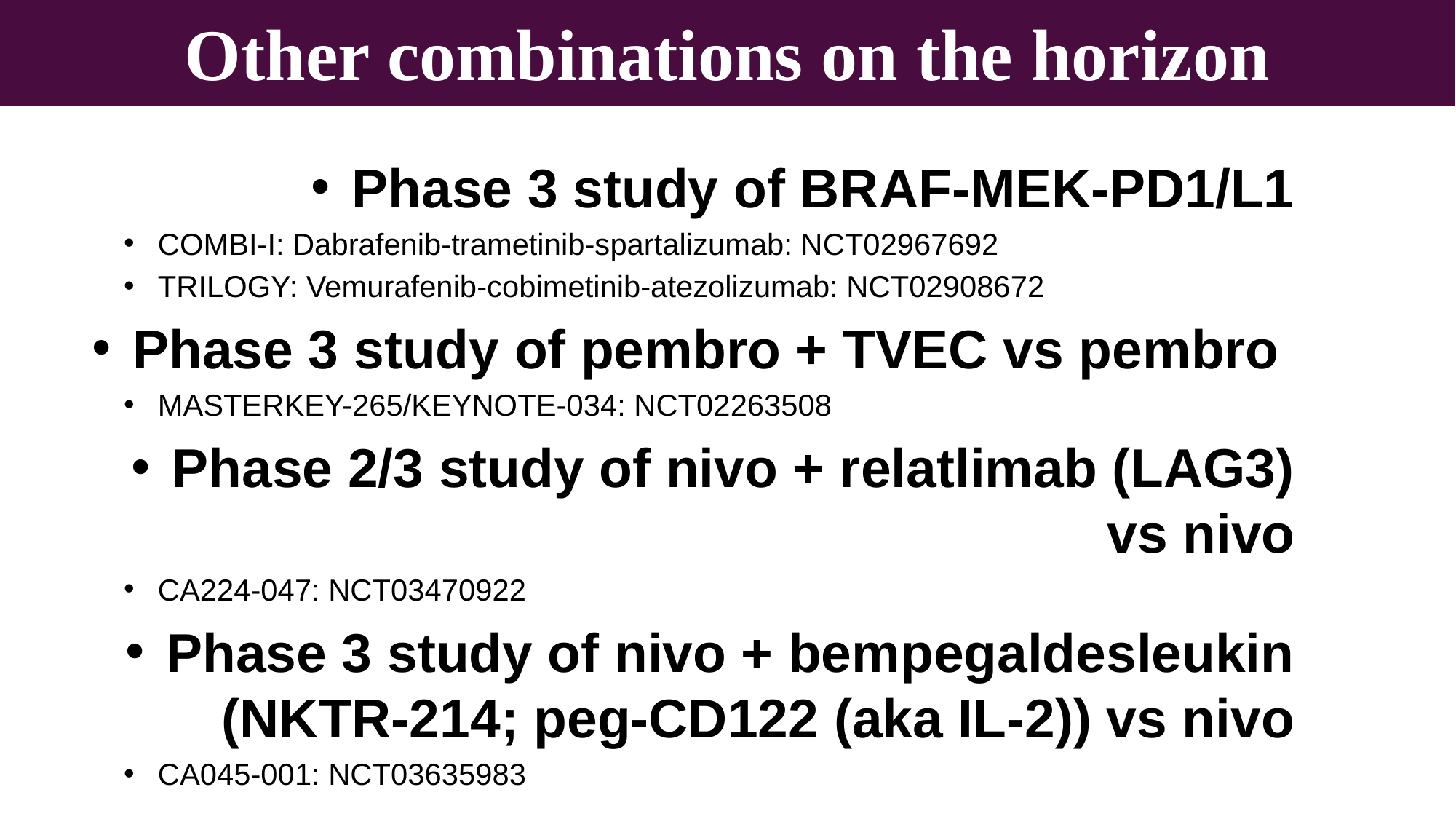

Other combinations on the horizon
Phase 3 study of BRAF-MEK-PD1/L1
COMBI-I: Dabrafenib-trametinib-spartalizumab: NCT02967692
TRILOGY: Vemurafenib-cobimetinib-atezolizumab: NCT02908672
Phase 3 study of pembro + TVEC vs pembro
MASTERKEY-265/KEYNOTE-034: NCT02263508
Phase 2/3 study of nivo + relatlimab (LAG3) vs nivo
CA224-047: NCT03470922
Phase 3 study of nivo + bempegaldesleukin (NKTR-214; peg-CD122 (aka IL-2)) vs nivo
CA045-001: NCT03635983